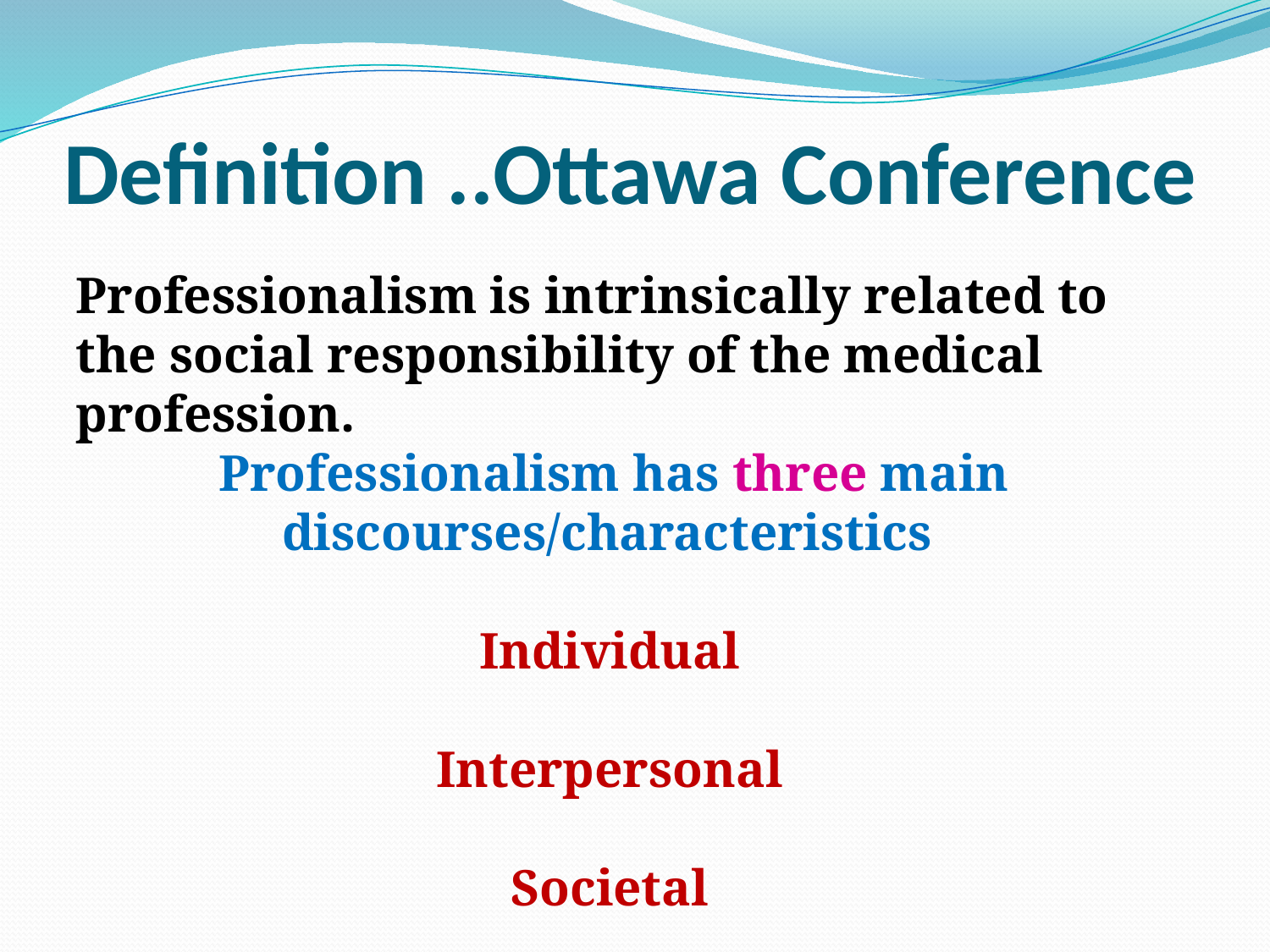

# Definition ..Ottawa Conference
Professionalism is intrinsically related to the social responsibility of the medical profession.
Professionalism has three main discourses/characteristics
Individual
Interpersonal
Societal